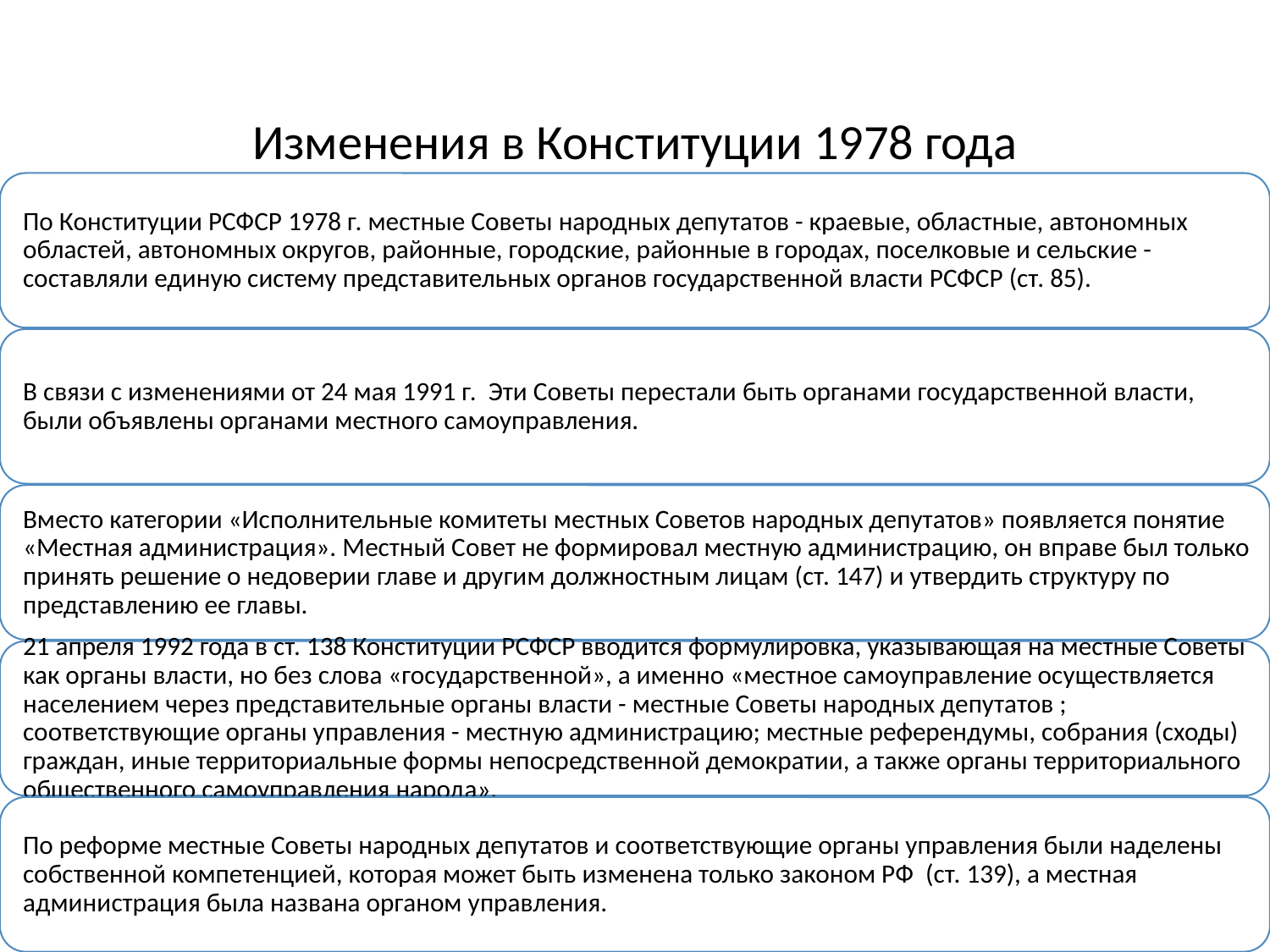

# Изменения в Конституции 1978 года
По Конституции РСФСР 1978 г. местные Советы народных депутатов - краевые, областные, автономных областей, автономных округов, районные, городские, районные в городах, поселковые и сельские - составляли единую систему представительных органов государственной власти РСФСР (ст. 85).
В связи с изменениями от 24 мая 1991 г.  Эти Советы перестали быть органами государственной власти, были объявлены органами местного самоуправления.
Вместо категории «Исполнительные комитеты местных Советов народных депутатов» появляется понятие «Местная администрация». Местный Совет не формировал местную администрацию, он вправе был только принять решение о недоверии главе и другим должностным лицам (ст. 147) и утвердить структуру по представлению ее главы.
21 апреля 1992 года в ст. 138 Конституции РСФСР вводится формулировка, указывающая на местные Советы как органы власти, но без слова «государственной», а именно «местное самоуправление осуществляется населением через представительные органы власти - местные Советы народных депутатов ; соответствующие органы управления - местную администрацию; местные референдумы, собрания (сходы) граждан, иные территориальные формы непосредственной демократии, а также органы территориального общественного самоуправления народа».
По реформе местные Советы народных депутатов и соответствующие органы управления были наделены собственной компетенцией, которая может быть изменена только законом РФ  (ст. 139), а местная администрация была названа органом управления.